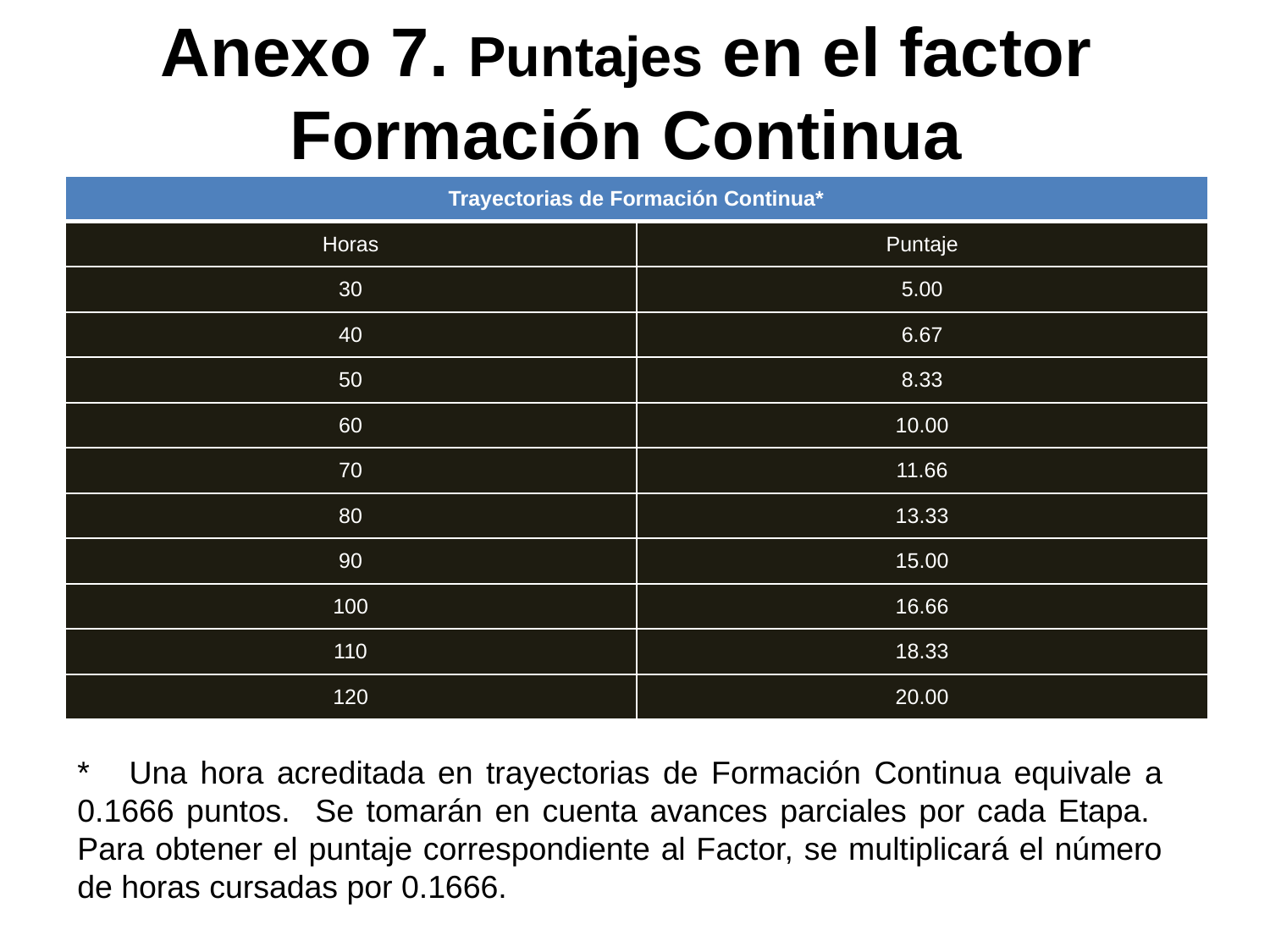

# Anexo 7. Puntajes en el factor Formación Continua
| Trayectorias de Formación Continua\* |  |
| --- | --- |
| Horas | Puntaje |
| 30 | 5.00 |
| 40 | 6.67 |
| 50 | 8.33 |
| 60 | 10.00 |
| 70 | 11.66 |
| 80 | 13.33 |
| 90 | 15.00 |
| 100 | 16.66 |
| 110 | 18.33 |
| 120 | 20.00 |
*   Una hora acreditada en trayectorias de Formación Continua equivale a 0.1666 puntos.  Se tomarán en cuenta avances parciales por cada Etapa.  Para obtener el puntaje correspondiente al Factor, se multiplicará el número de horas cursadas por 0.1666.